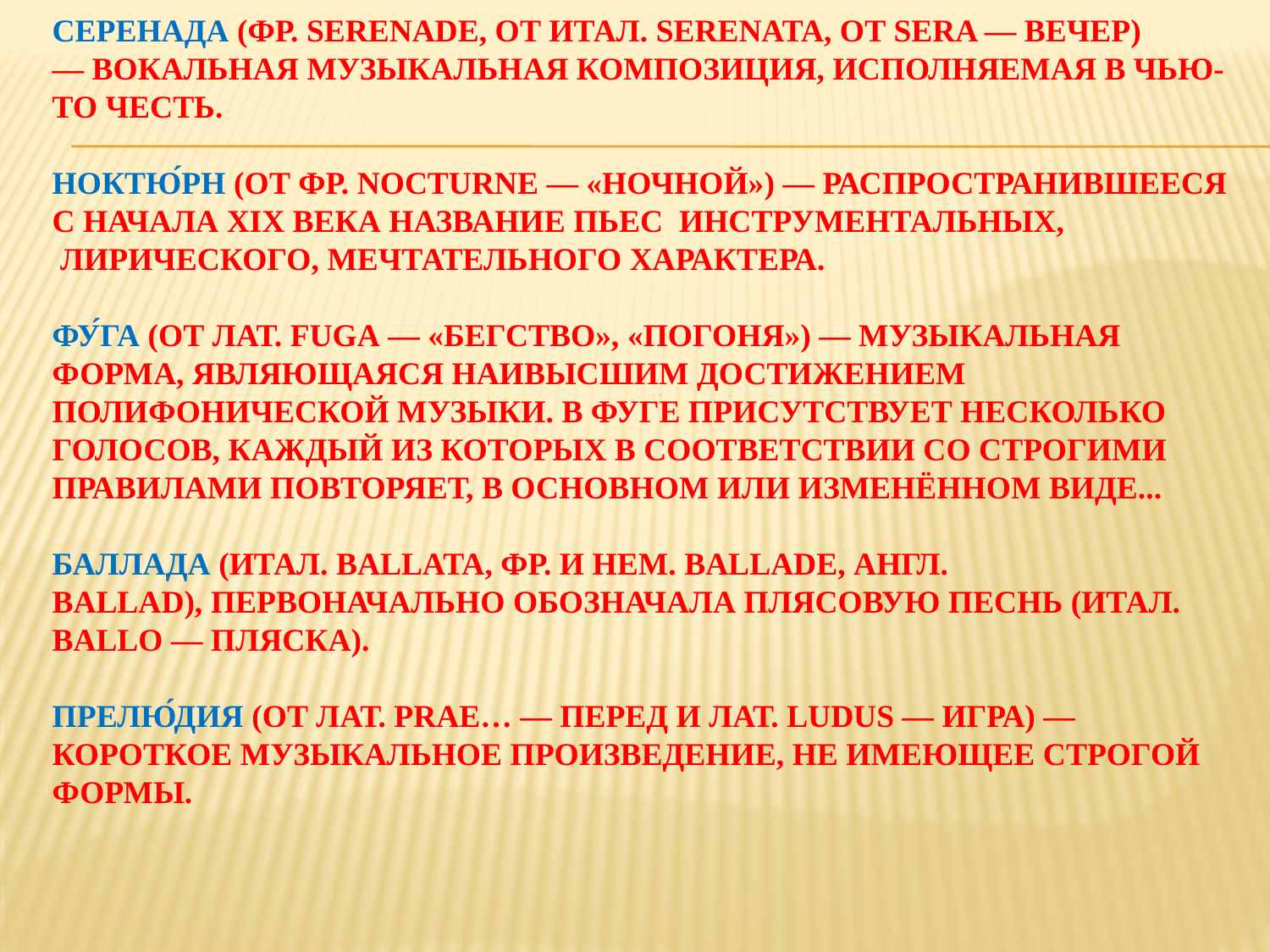

# Серенада (фр. serenade, от итал. serenata, от sera — вечер) — вокальная музыкальная композиция, исполняемая в чью-то честь.  Ноктю́рн (от фр. nocturne — «ночной») — распространившееся с начала XIX века название пьес  инструментальных,  лирического, мечтательного характера.  Фу́га (от лат. fuga — «бегство», «погоня») — музыкальная форма, являющаяся наивысшим достижением полифонической музыки. В фуге присутствует несколько голосов, каждый из которых в соответствии со строгими правилами повторяет, в основном или изменённом виде... Баллада (итал. Ballata, фр. и нем. Ballade, англ. Ballad), первоначально обозначала плясовую песнь (итал. ballo — пляска).  Прелю́дия (от лат. prae… — перед и лат. ludus — игра) — короткое музыкальное произведение, не имеющее строгой формы.